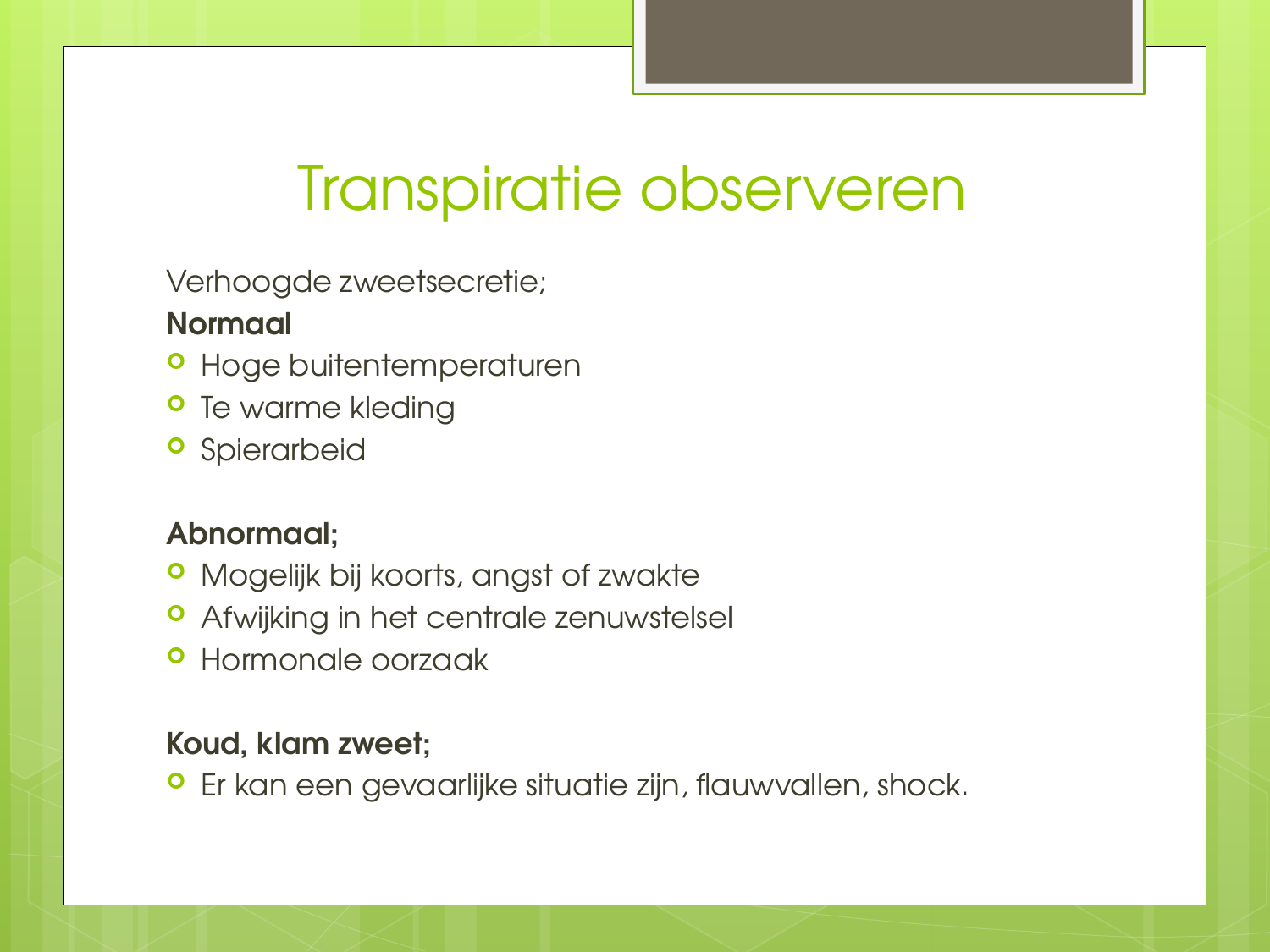

# Transpiratie observeren
Verhoogde zweetsecretie;
Normaal
Hoge buitentemperaturen
Te warme kleding
Spierarbeid

Abnormaal;
Mogelijk bij koorts, angst of zwakte
Afwijking in het centrale zenuwstelsel
Hormonale oorzaak

Koud, klam zweet;
Er kan een gevaarlijke situatie zijn, flauwvallen, shock.